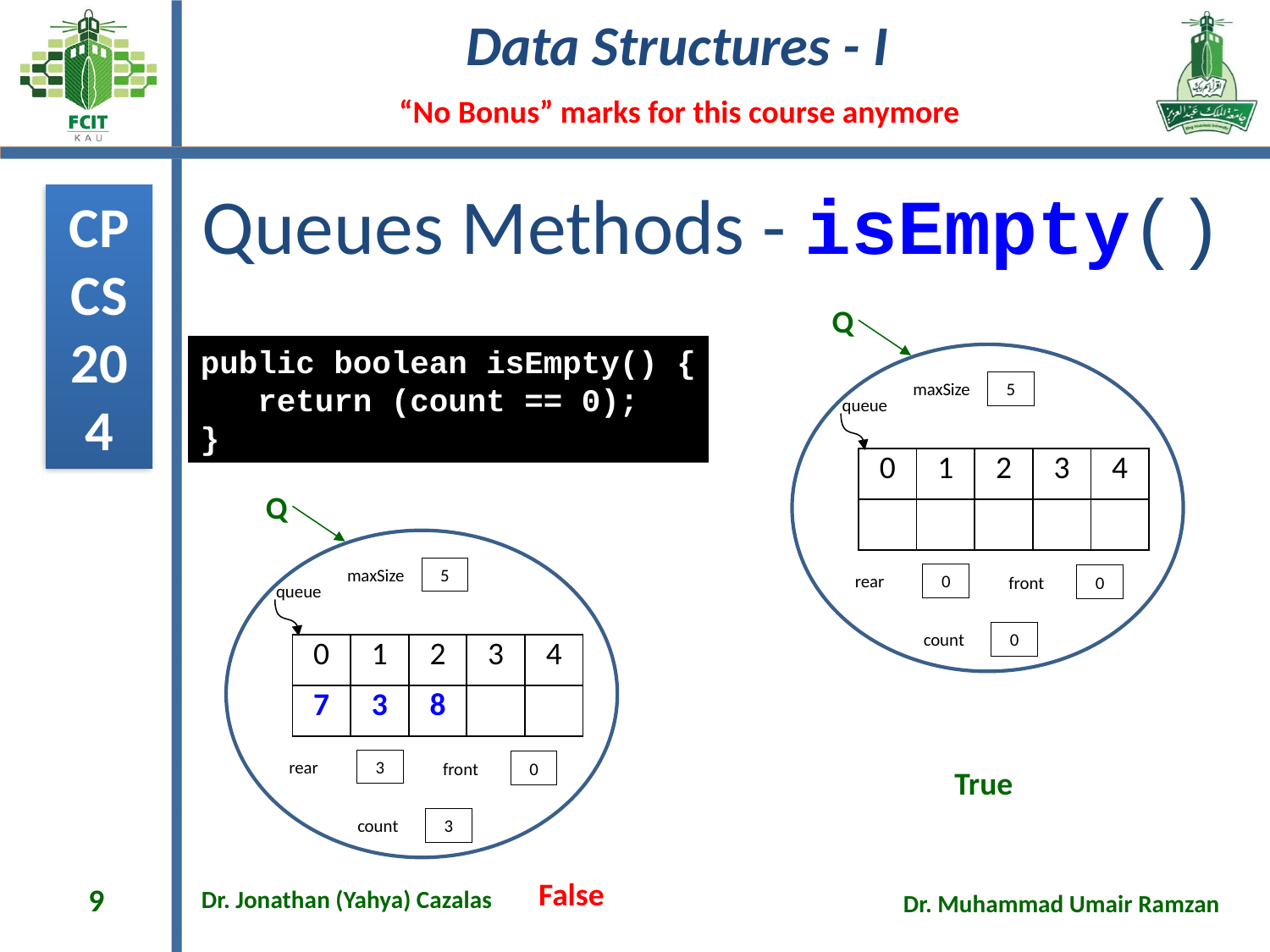

# Queues Methods - isEmpty()
Q

public boolean isEmpty() {
   return (count == 0);
}

maxSize
5
queue
| 0 | 1 | 2 | 3 | 4 |
| --- | --- | --- | --- | --- |
|  |  |  |  |  |
Q

maxSize
5
rear
0
front
0
queue
count
0
| 0 | 1 | 2 | 3 | 4 |
| --- | --- | --- | --- | --- |
| 7 | 3 | 8 |  |  |
rear
3
front
0
True
count
3
False
9